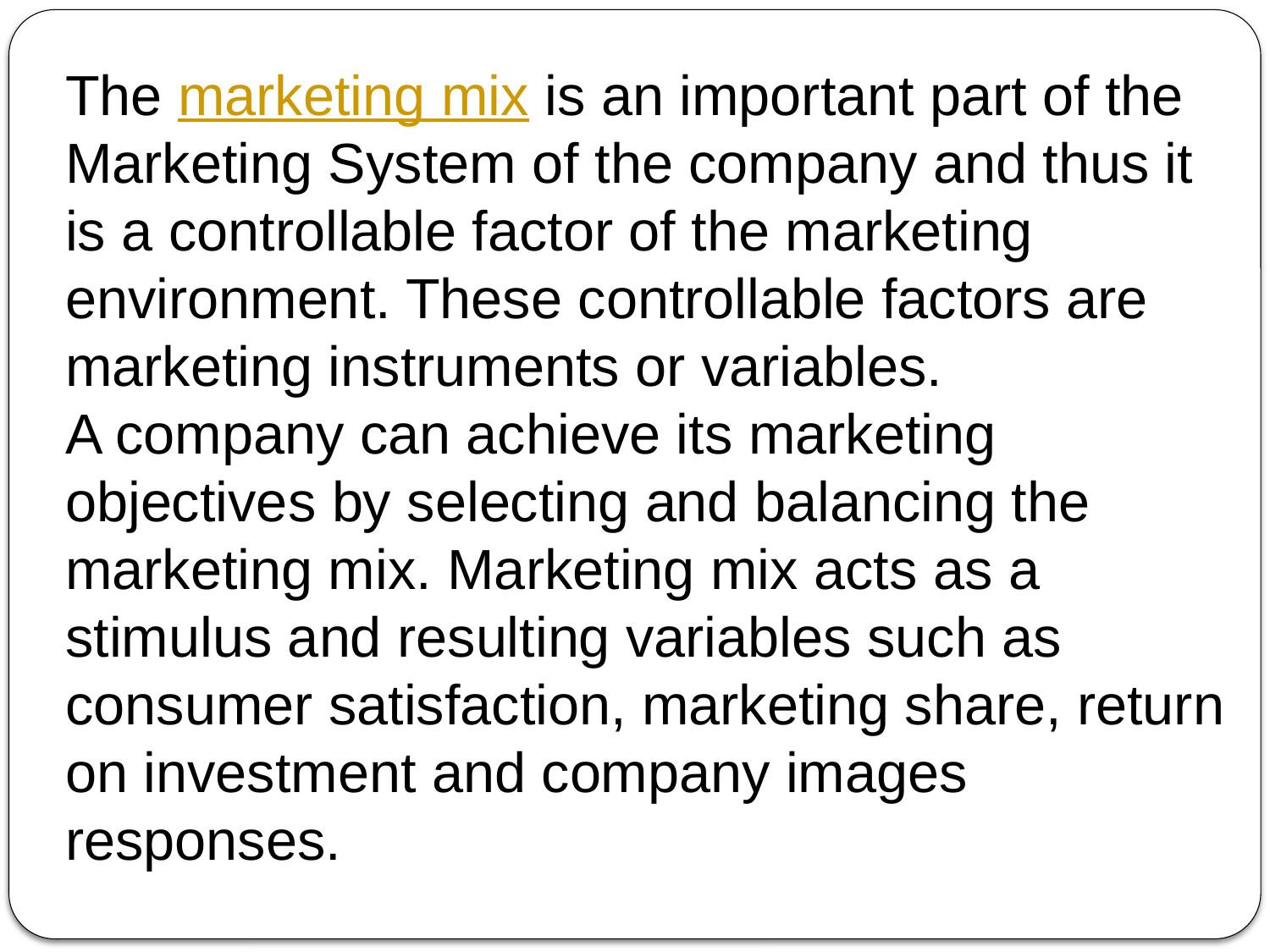

The marketing mix is an important part of the Marketing System of the company and thus it is a controllable factor of the marketing environment. These controllable factors are marketing instruments or variables.
A company can achieve its marketing objectives by selecting and balancing the marketing mix. Marketing mix acts as a stimulus and resulting variables such as consumer satisfaction, marketing share, return on investment and company images responses.

A successful marketing strategy must have a marketing mix